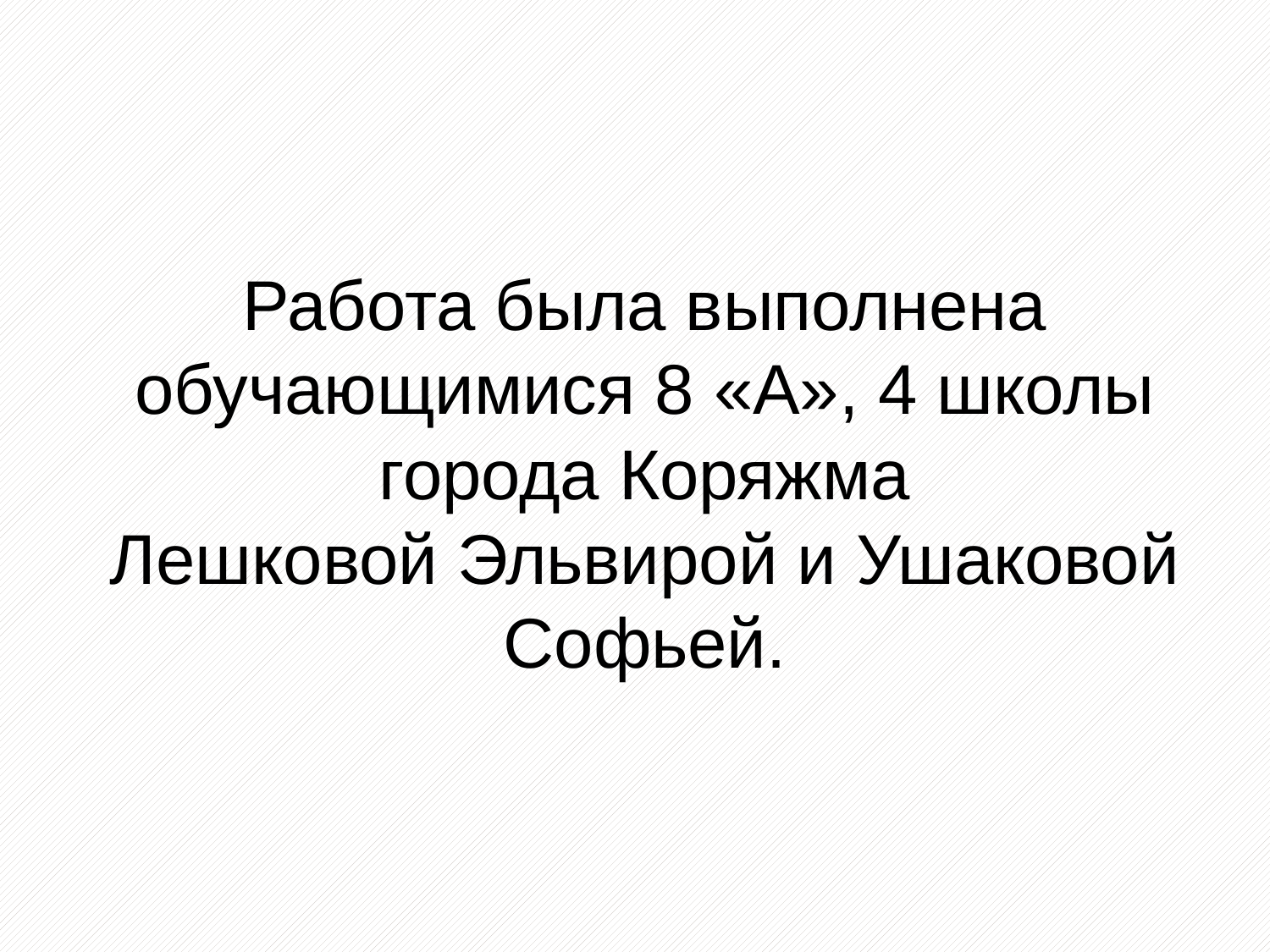

Работа была выполнена обучающимися 8 «А», 4 школы города Коряжма
Лешковой Эльвирой и Ушаковой Софьей.